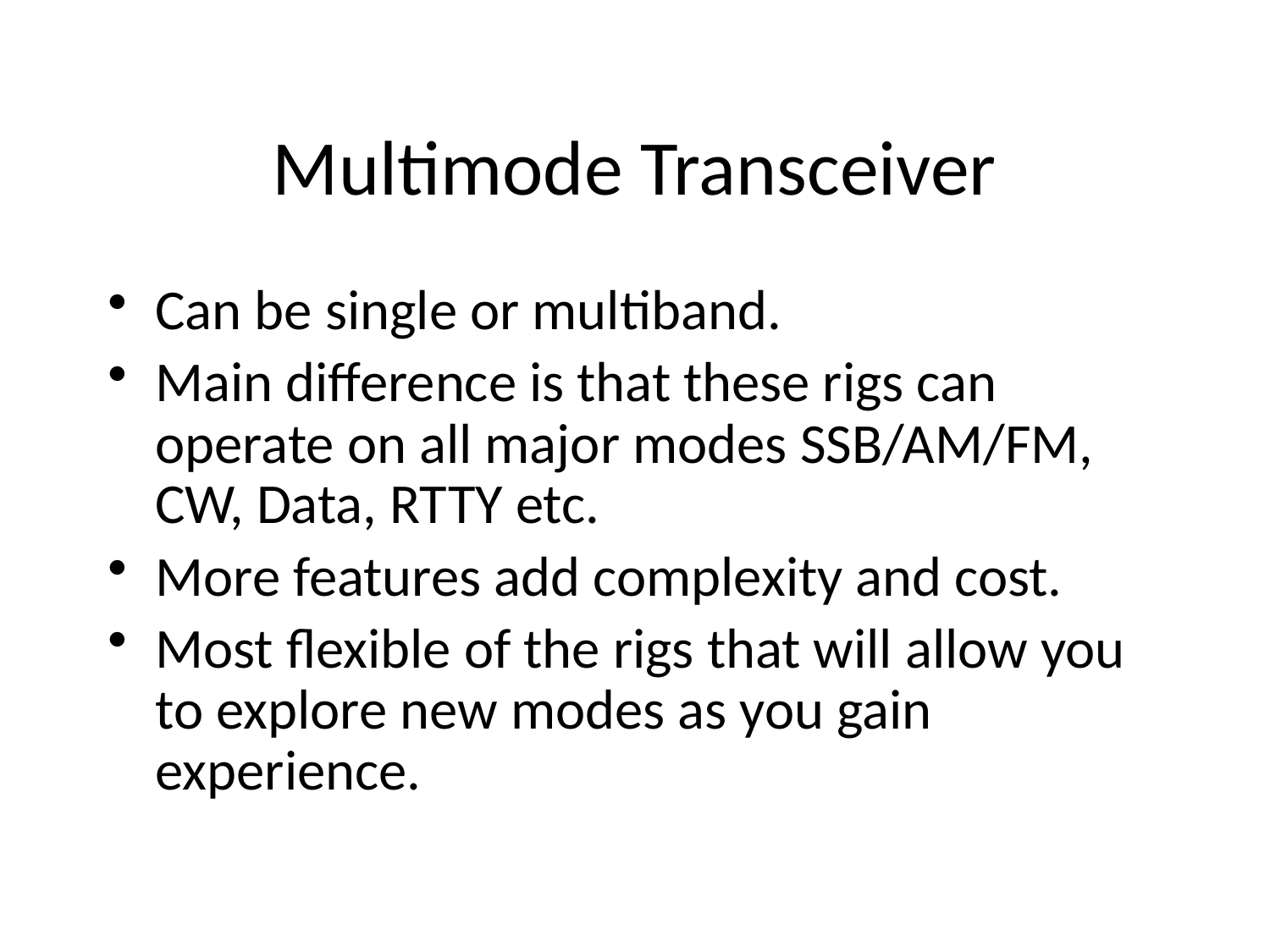

Multimode Transceiver
Can be single or multiband.
Main difference is that these rigs can operate on all major modes SSB/AM/FM, CW, Data, RTTY etc.
More features add complexity and cost.
Most flexible of the rigs that will allow you to explore new modes as you gain experience.